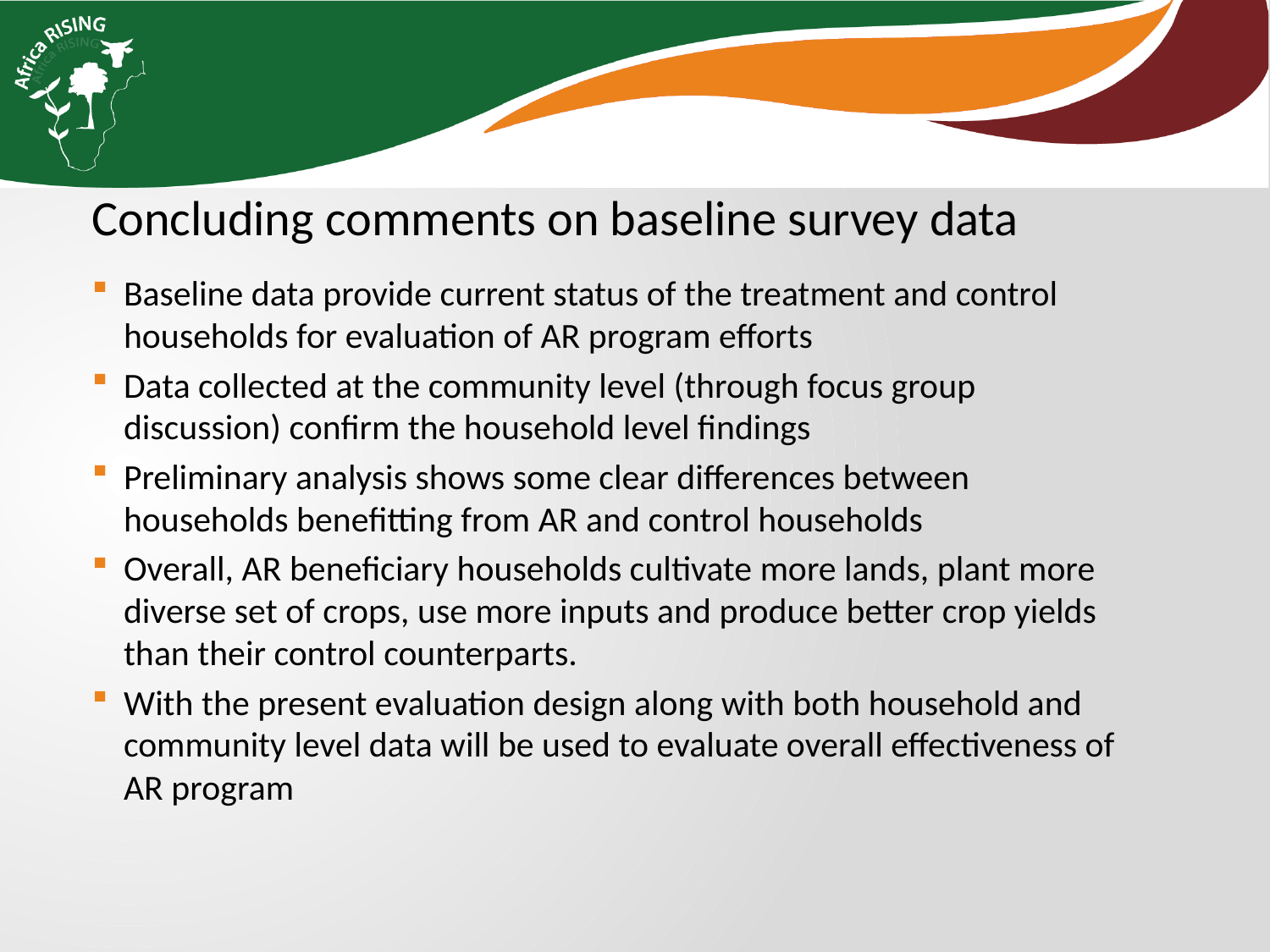

Concluding comments on baseline survey data
Baseline data provide current status of the treatment and control households for evaluation of AR program efforts
Data collected at the community level (through focus group discussion) confirm the household level findings
Preliminary analysis shows some clear differences between households benefitting from AR and control households
Overall, AR beneficiary households cultivate more lands, plant more diverse set of crops, use more inputs and produce better crop yields than their control counterparts.
With the present evaluation design along with both household and community level data will be used to evaluate overall effectiveness of AR program